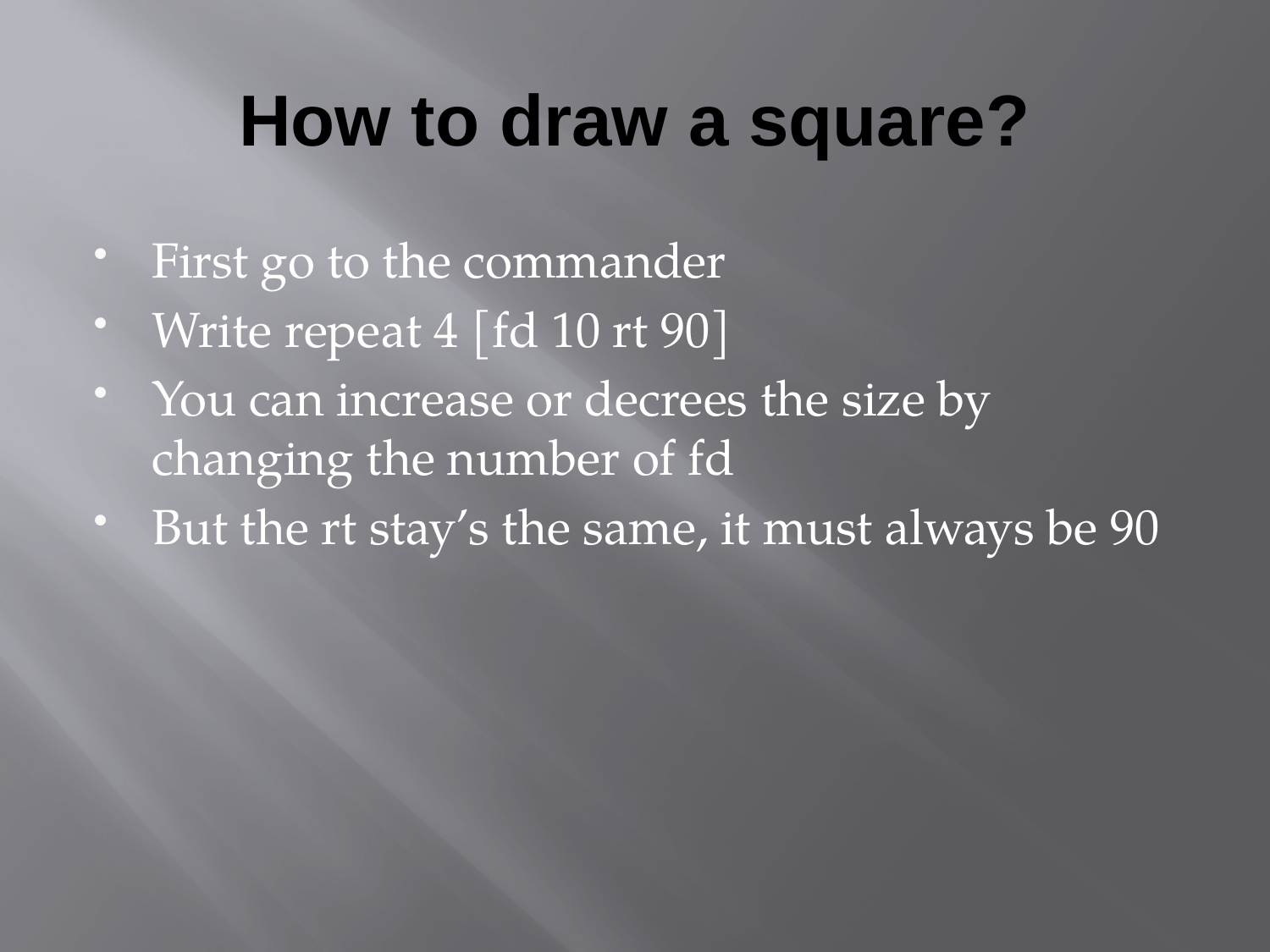

# How to draw a square?
First go to the commander
Write repeat 4 [fd 10 rt 90]
You can increase or decrees the size by changing the number of fd
But the rt stay’s the same, it must always be 90